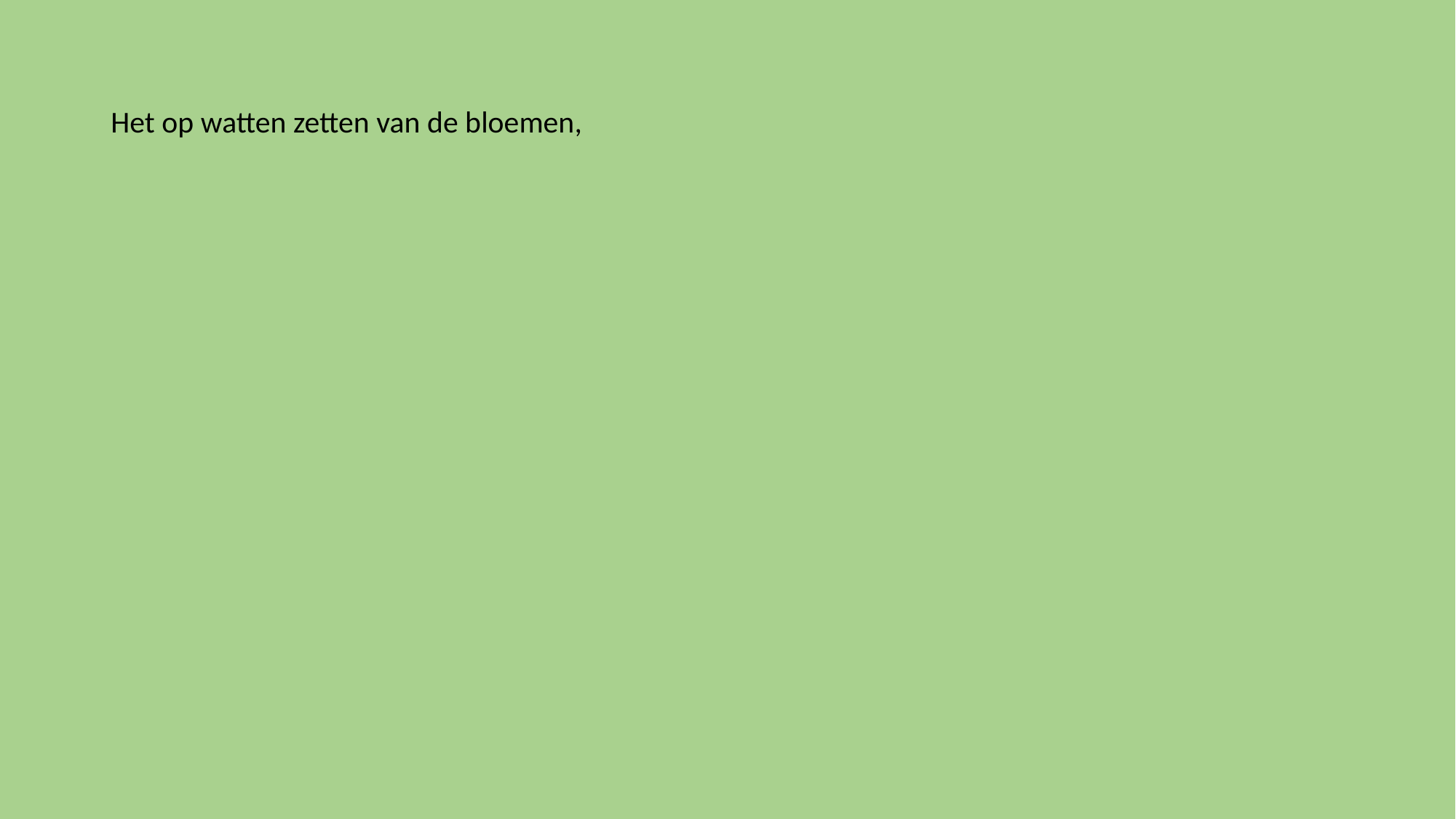

# Het op watten zetten van de bloemen,